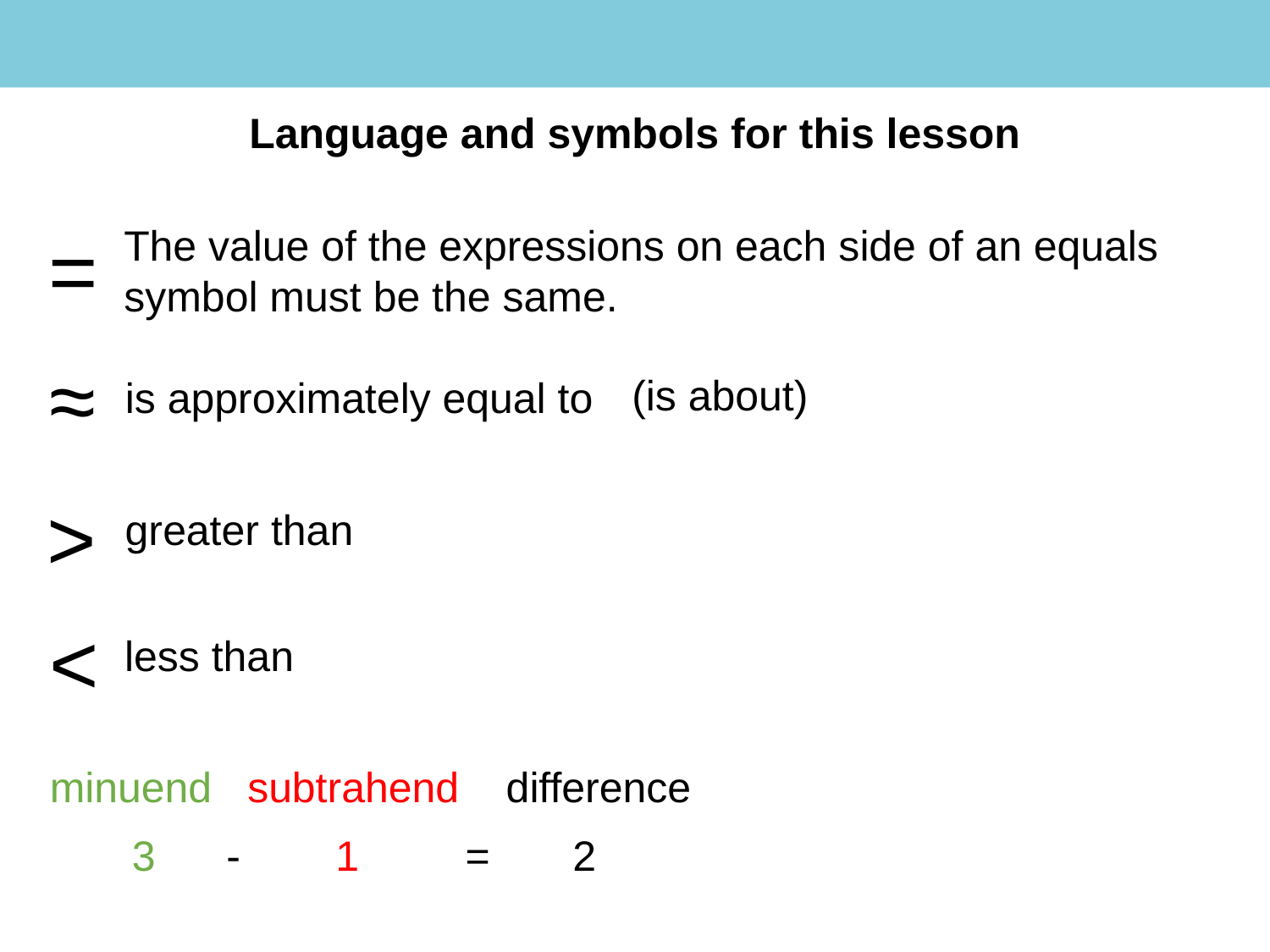

Language and symbols for this lesson
=
The value of the expressions on each side of an equals symbol must be the same.
≈
(is about)
is approximately equal to
>
greater than
<
less than
minuend   subtrahend    difference
       3      -        1         =       2